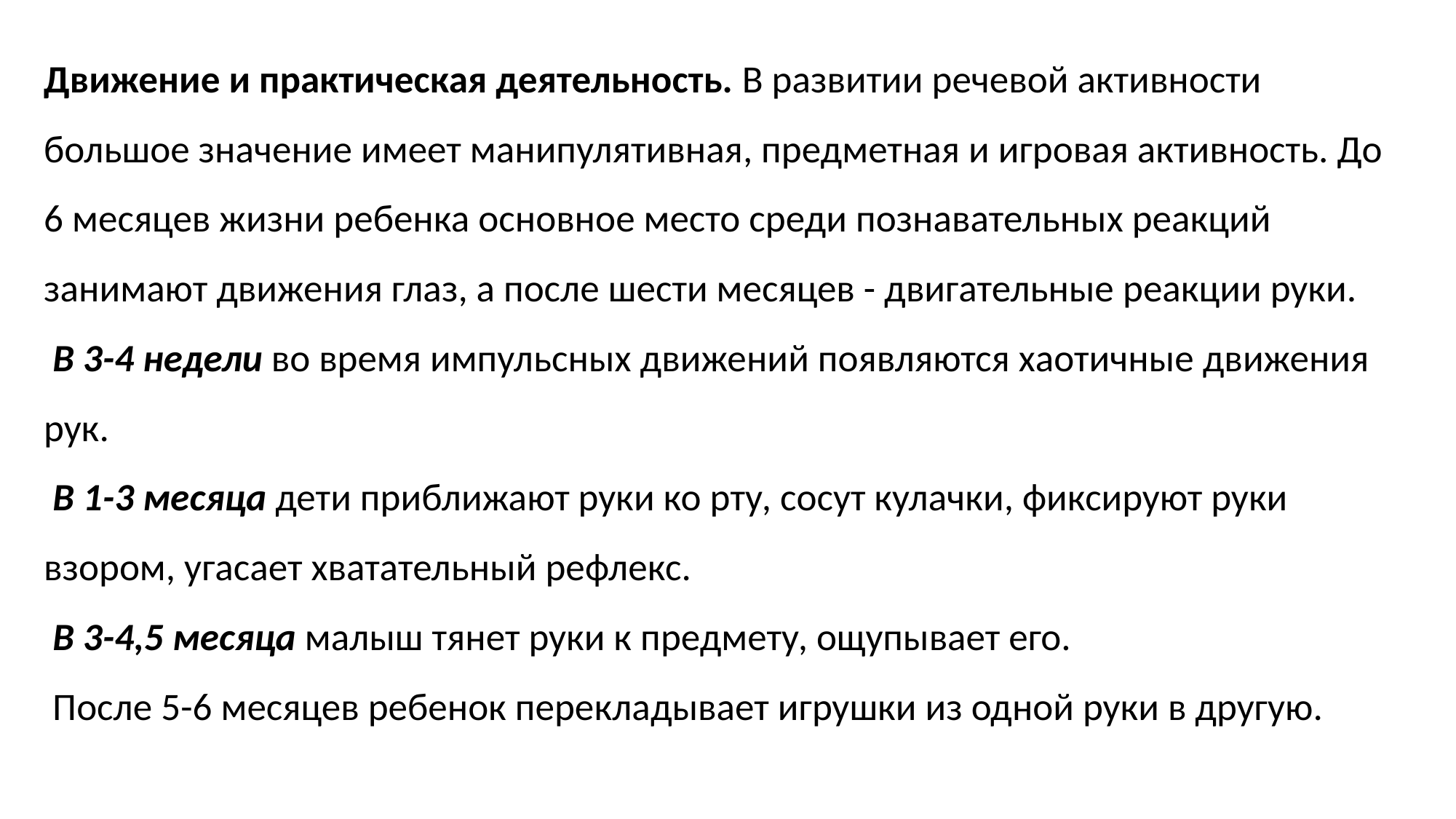

# Движение и практическая деятельность. В развитии речевой активности большое значение имеет манипулятивная, предметная и игровая активность. До 6 месяцев жизни ребенка основное место среди познавательных реакций занимают движения глаз, а после шести месяцев - двигательные реакции руки. В 3-4 недели во время импульсных движений появляются хаотичные движения рук. В 1-3 месяца дети приближают руки ко рту, сосут кулачки, фиксируют руки взором, угасает хватательный рефлекс. В 3-4,5 месяца малыш тянет руки к предмету, ощупывает его. После 5-6 месяцев ребенок перекладывает игрушки из одной руки в другую.